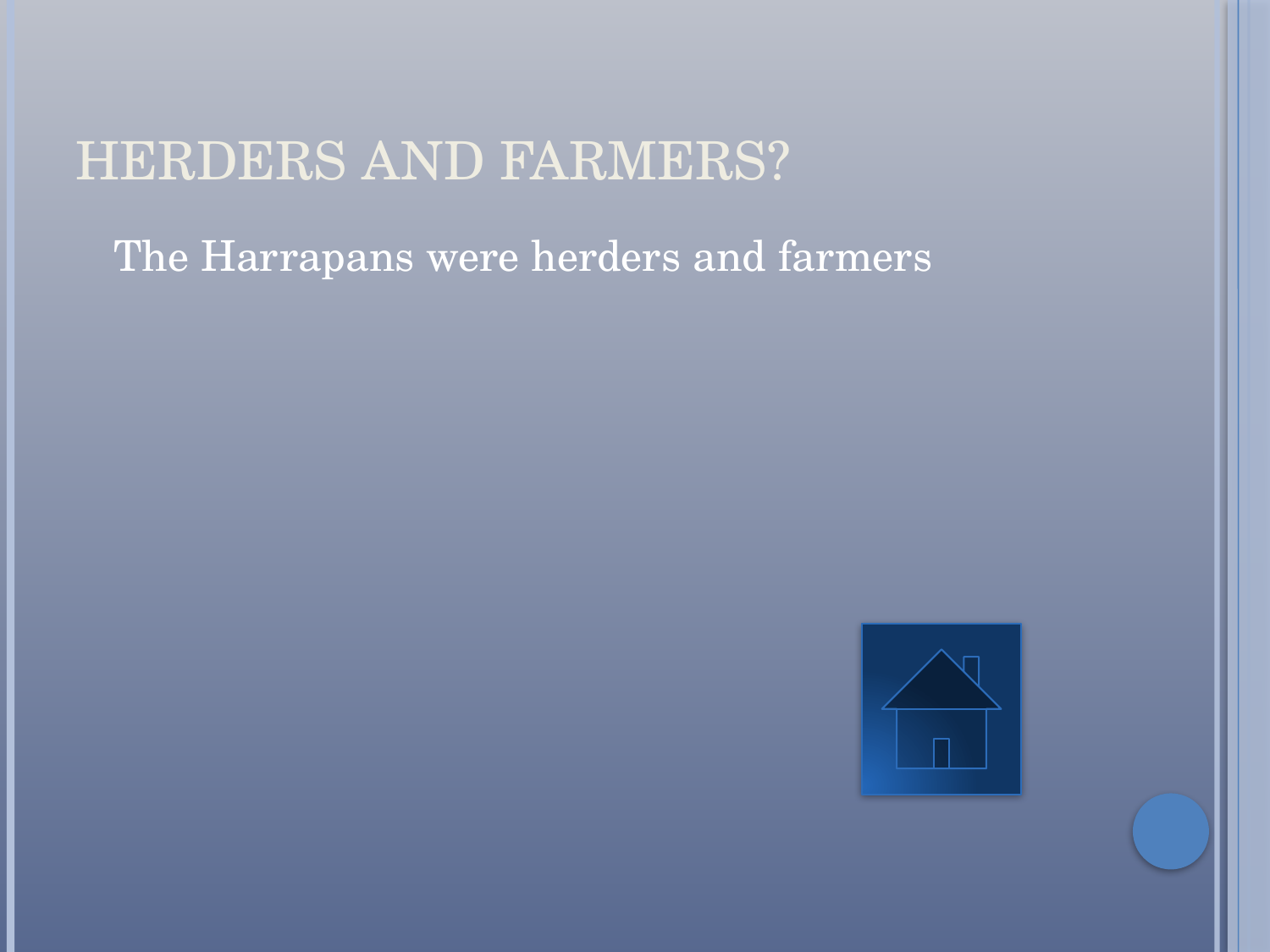

# Herders and farmers?
	The Harrapans were herders and farmers